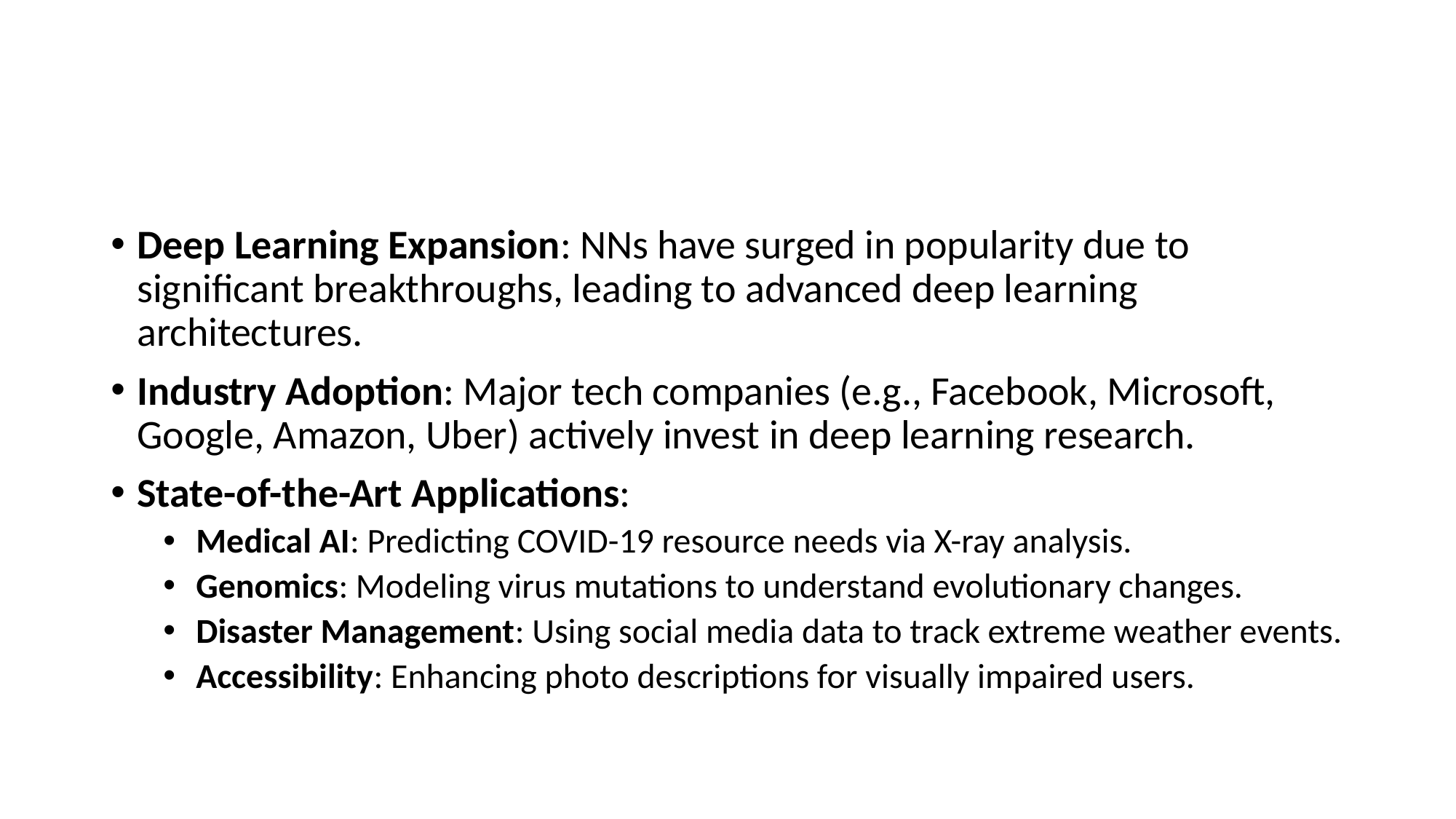

#
Deep Learning Expansion: NNs have surged in popularity due to significant breakthroughs, leading to advanced deep learning architectures.
Industry Adoption: Major tech companies (e.g., Facebook, Microsoft, Google, Amazon, Uber) actively invest in deep learning research.
State-of-the-Art Applications:
Medical AI: Predicting COVID-19 resource needs via X-ray analysis.
Genomics: Modeling virus mutations to understand evolutionary changes.
Disaster Management: Using social media data to track extreme weather events.
Accessibility: Enhancing photo descriptions for visually impaired users.